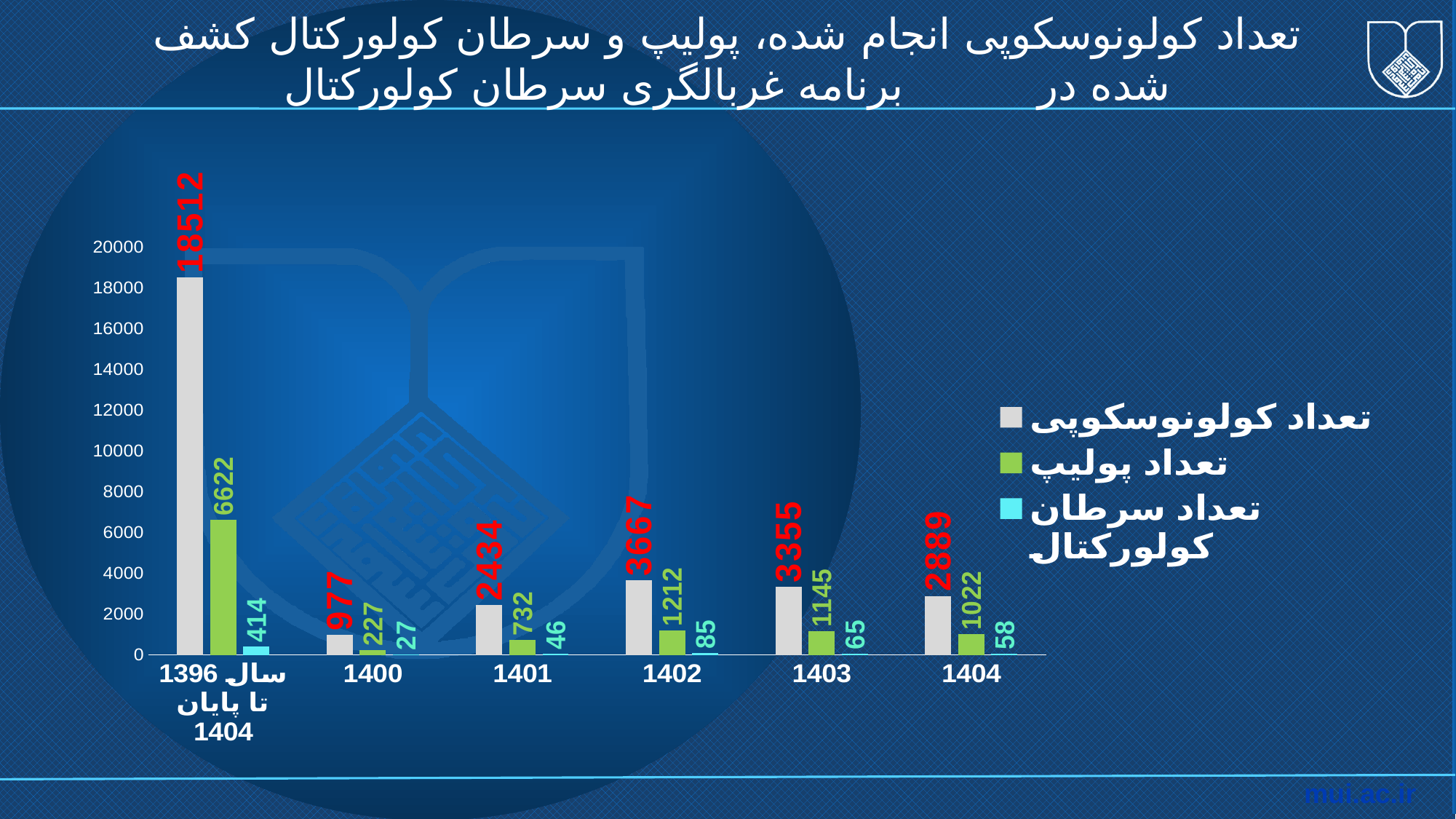

# تعداد کولونوسکوپی انجام شده، پولیپ و سرطان کولورکتال کشف شده در          برنامه غربالگری سرطان کولورکتال

### Chart

| Category | تعداد کولونوسکوپی | تعداد پولیپ  | تعداد سرطان کولورکتال |
|---|---|---|---|
| سال 1396 تا پایان 1404 | 18512.0 | 6622.0 | 414.0 |
| 1400 | 977.0 | 227.0 | 27.0 |
| 1401 | 2434.0 | 732.0 | 46.0 |
| 1402 | 3667.0 | 1212.0 | 85.0 |
| 1403 | 3355.0 | 1145.0 | 65.0 |
| 1404 | 2889.0 | 1022.0 | 58.0 |